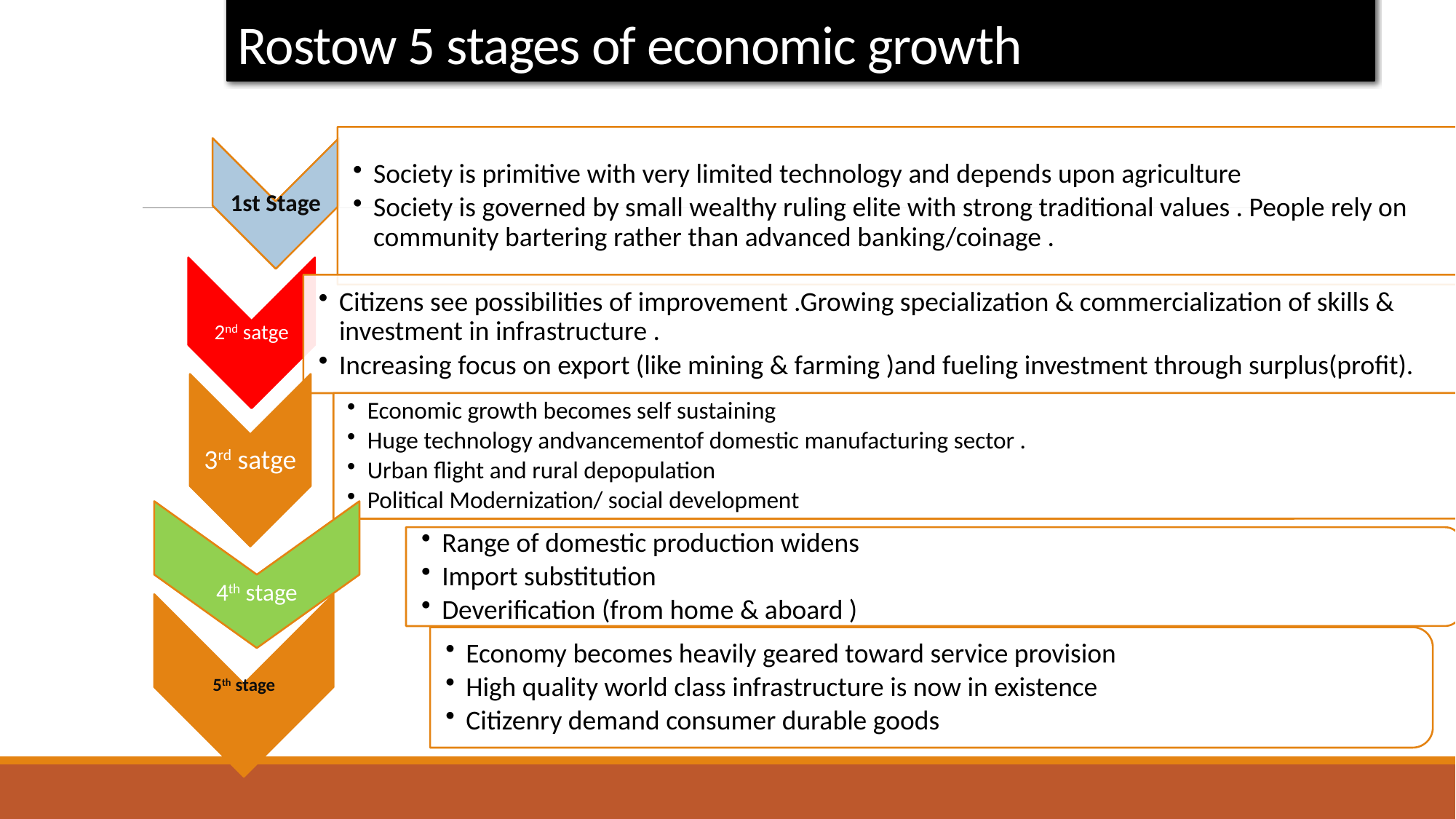

# Rostow 5 stages of economic growth
1st Stage
Society is primitive with very limited technology and depends upon agriculture
Society is governed by small wealthy ruling elite with strong traditional values . People rely on community bartering rather than advanced banking/coinage .
2nd satge
Citizens see possibilities of improvement .Growing specialization & commercialization of skills & investment in infrastructure .
Increasing focus on export (like mining & farming )and fueling investment through surplus(profit).
3rd satge
Economic growth becomes self sustaining
Huge technology andvancementof domestic manufacturing sector .
Urban flight and rural depopulation
Political Modernization/ social development

4th stage
Range of domestic production widens
Import substitution
Deverification (from home & aboard )
5th stage
Economy becomes heavily geared toward service provision
High quality world class infrastructure is now in existence
Citizenry demand consumer durable goods